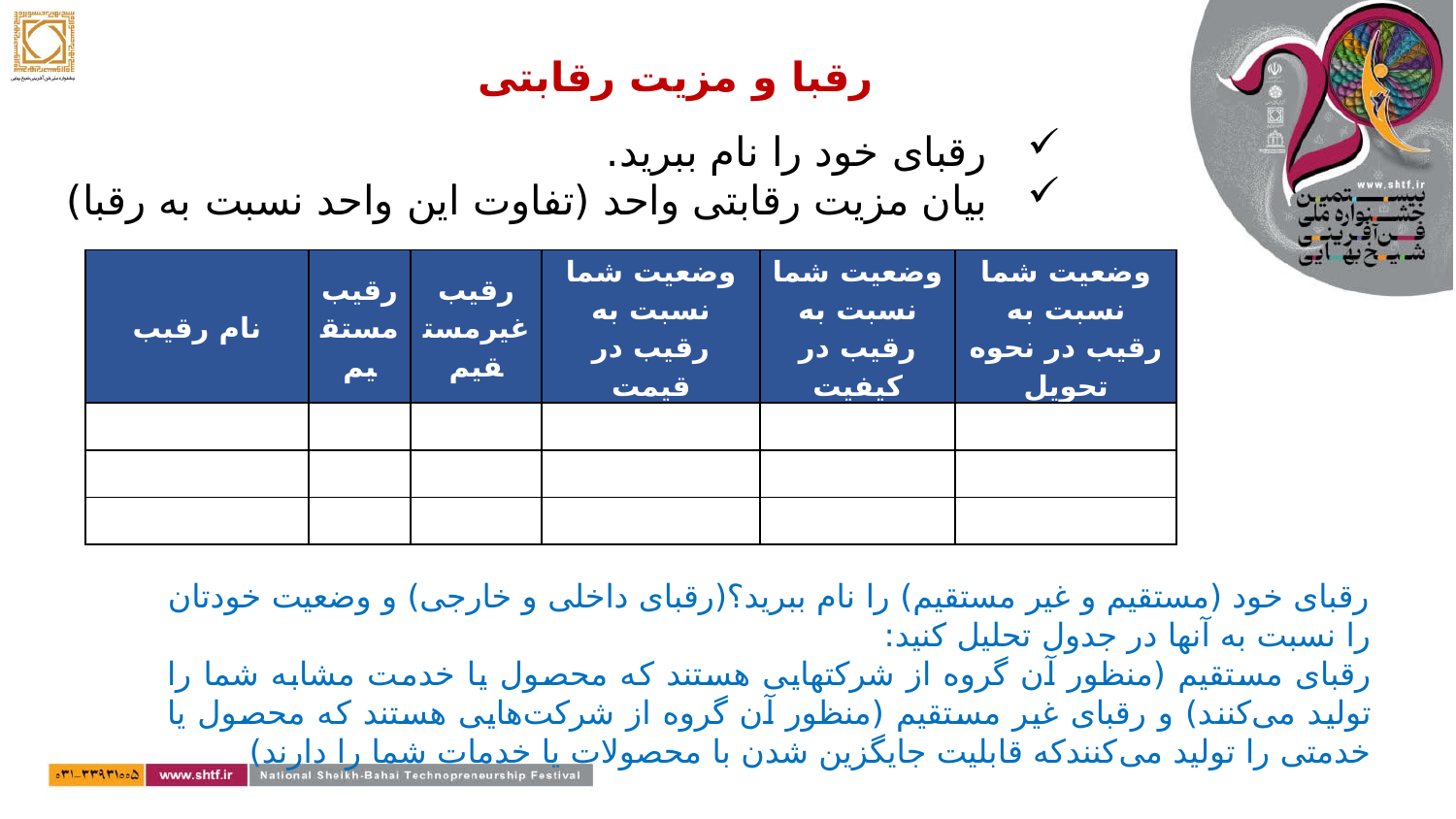

# رقبا و مزیت رقابتی
رقبای خود را نام ببرید.
بیان مزیت رقابتی واحد (تفاوت این واحد نسبت به رقبا)
| نام رقیب | رقیب مستقیم | رقیب غیرمستقیم | وضعیت شما نسبت به رقیب در قیمت | وضعیت شما نسبت به رقیب در کیفیت | وضعیت شما نسبت به رقیب در نحوه تحویل |
| --- | --- | --- | --- | --- | --- |
|  |  |  |  |  |  |
|  |  |  |  |  |  |
|  |  |  |  |  |  |
رقبای خود (مستقیم و غیر مستقیم) را نام ببرید؟(رقبای داخلی و خارجی) و وضعیت خودتان را نسبت به آنها در جدول تحلیل کنید:
رقبای مستقیم (منظور آن گروه از شرکتهایی هستند که محصول یا خدمت مشابه شما را تولید می‌کنند) و رقبای غیر مستقیم (منظور آن گروه از شرکت‌هایی هستند که محصول یا خدمتی را تولید می‌کنندکه قابلیت جایگزین شدن با محصولات یا خدمات شما را دارند)